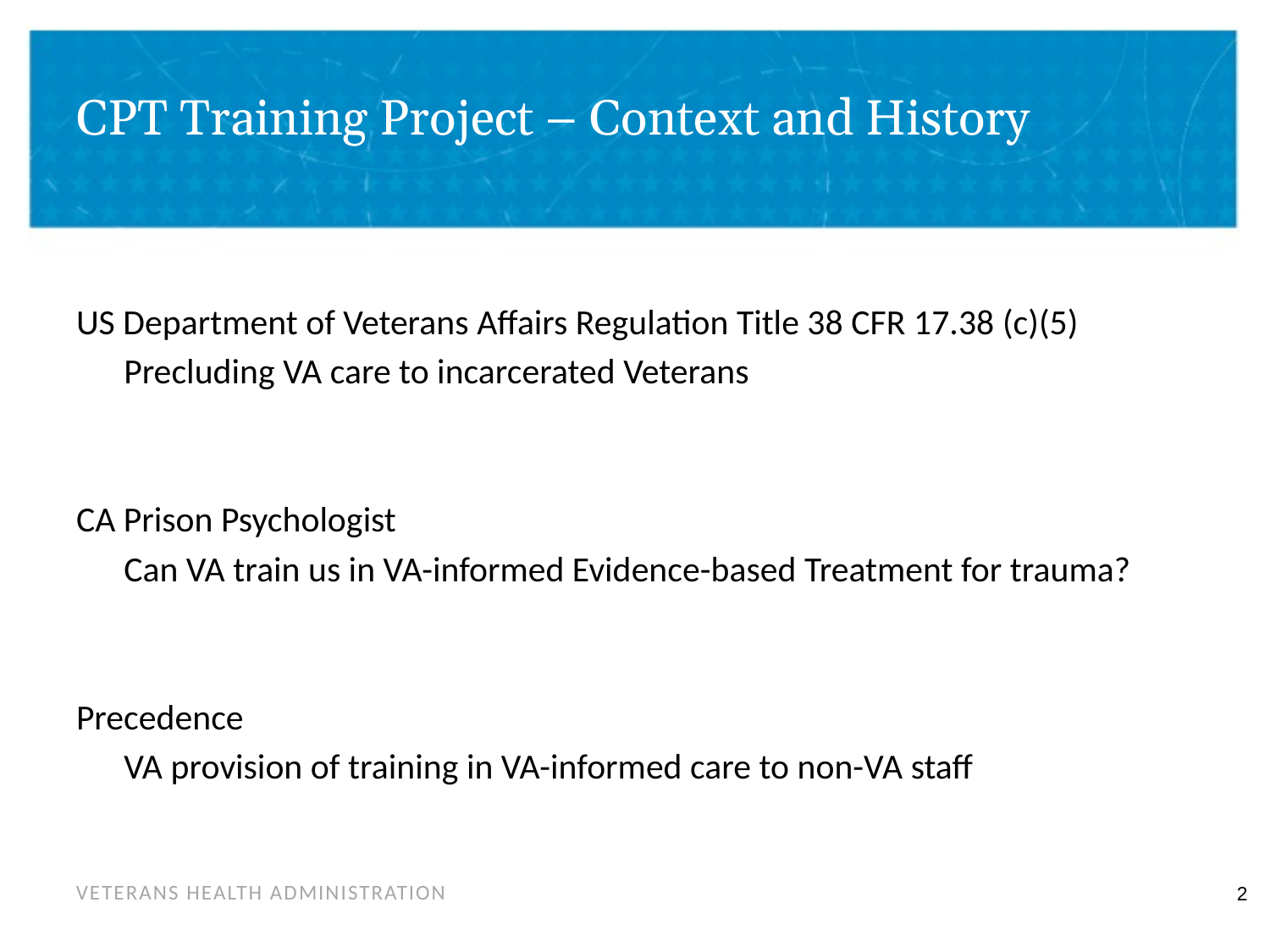

# CPT Training Project – Context and History

US Department of Veterans Affairs Regulation Title 38 CFR 17.38 (c)(5)
	Precluding VA care to incarcerated Veterans

CA Prison Psychologist
	Can VA train us in VA-informed Evidence-based Treatment for trauma?

Precedence
	VA provision of training in VA-informed care to non-VA staff

2